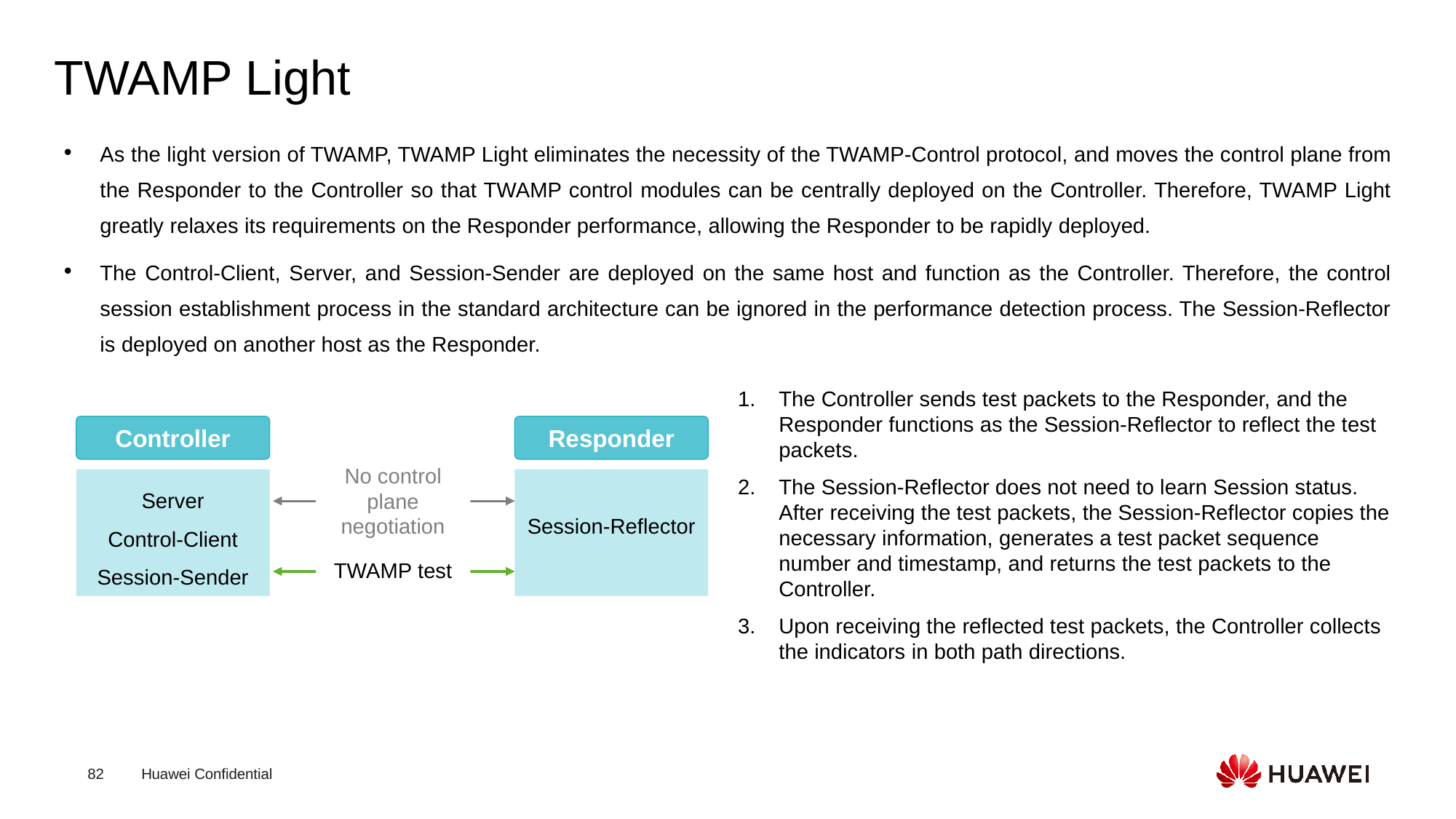

# TWAMP Light
As the light version of TWAMP, TWAMP Light eliminates the necessity of the TWAMP-Control protocol, and moves the control plane from the Responder to the Controller so that TWAMP control modules can be centrally deployed on the Controller. Therefore, TWAMP Light greatly relaxes its requirements on the Responder performance, allowing the Responder to be rapidly deployed.
The Control-Client, Server, and Session-Sender are deployed on the same host and function as the Controller. Therefore, the control session establishment process in the standard architecture can be ignored in the performance detection process. The Session-Reflector is deployed on another host as the Responder.

The Controller sends test packets to the Responder, and the Responder functions as the Session-Reflector to reflect the test packets.
The Session-Reflector does not need to learn Session status. After receiving the test packets, the Session-Reflector copies the necessary information, generates a test packet sequence number and timestamp, and returns the test packets to the Controller.
Upon receiving the reflected test packets, the Controller collects the indicators in both path directions.
Controller
Responder
No control plane negotiation
Server
Control-Client
Session-Sender

Session-Reflector

TWAMP test